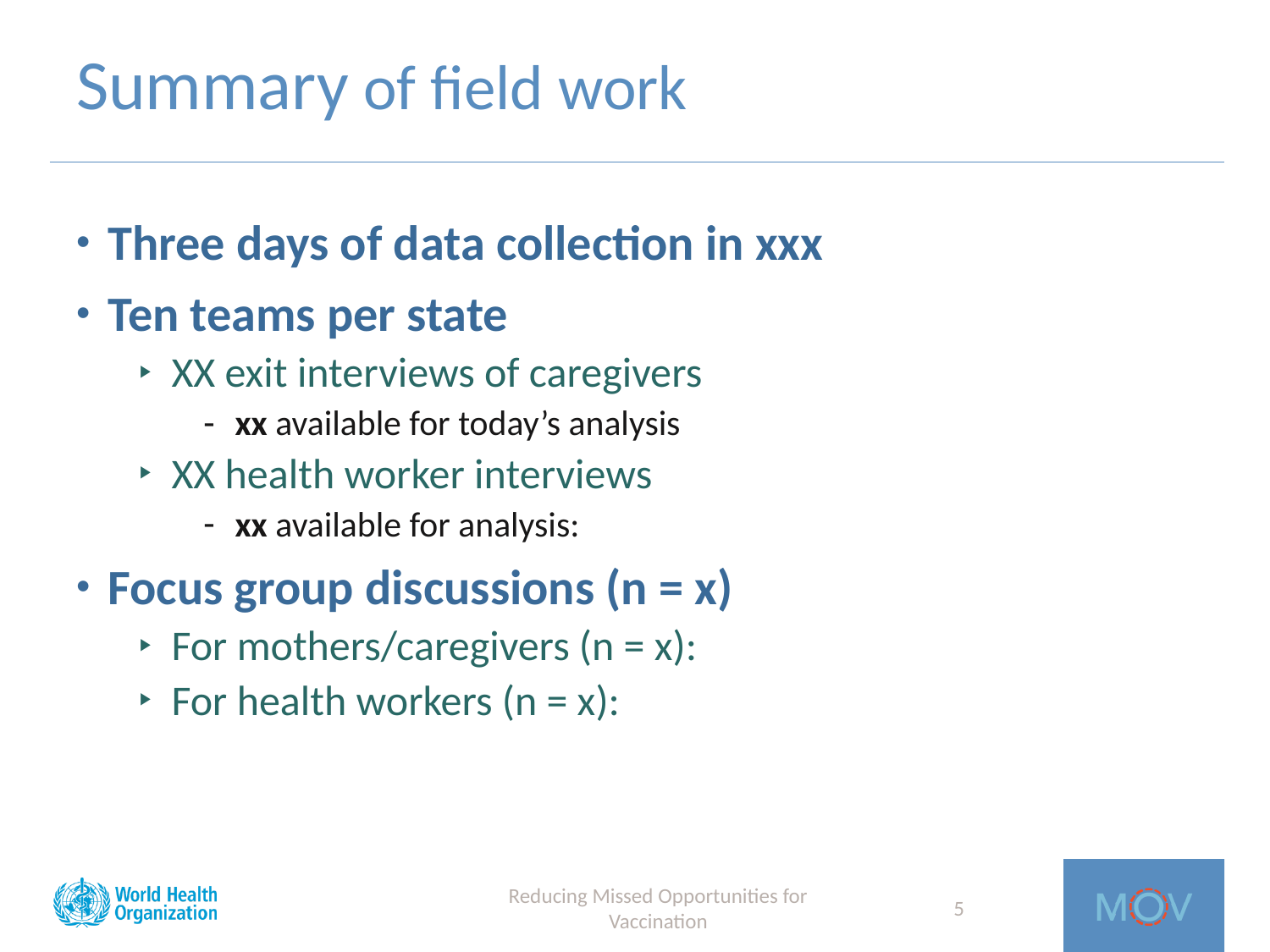

# Summary of field work
Three days of data collection in xxx
Ten teams per state
XX exit interviews of caregivers
xx available for today’s analysis
XX health worker interviews
xx available for analysis:
Focus group discussions (n = x)
For mothers/caregivers (n = x):
For health workers (n = x):

Reducing Missed Opportunities for Vaccination
5